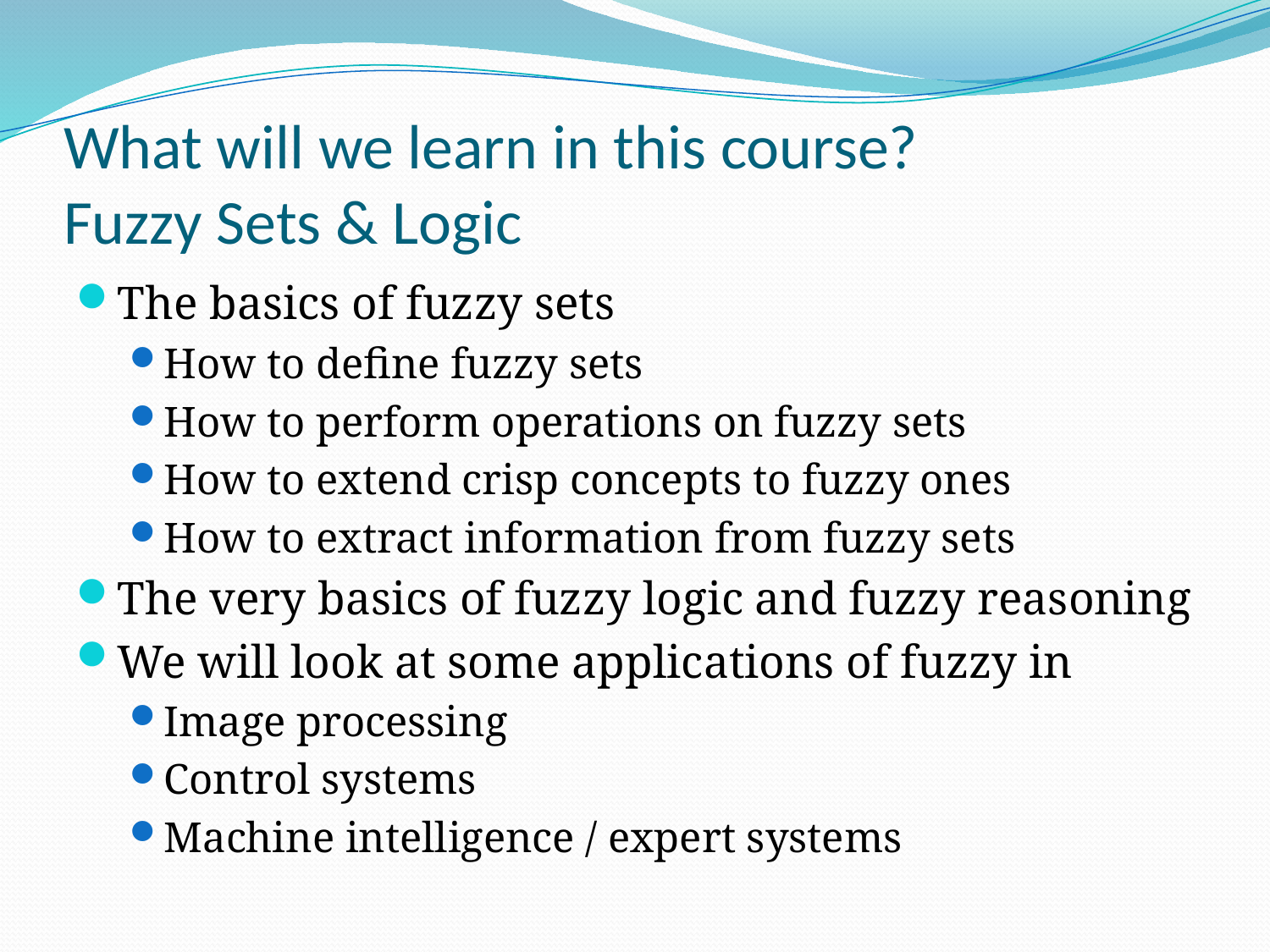

# What will we learn in this course? Fuzzy Sets & Logic
The basics of fuzzy sets
How to define fuzzy sets
How to perform operations on fuzzy sets
How to extend crisp concepts to fuzzy ones
How to extract information from fuzzy sets
The very basics of fuzzy logic and fuzzy reasoning
We will look at some applications of fuzzy in
Image processing
Control systems
Machine intelligence / expert systems